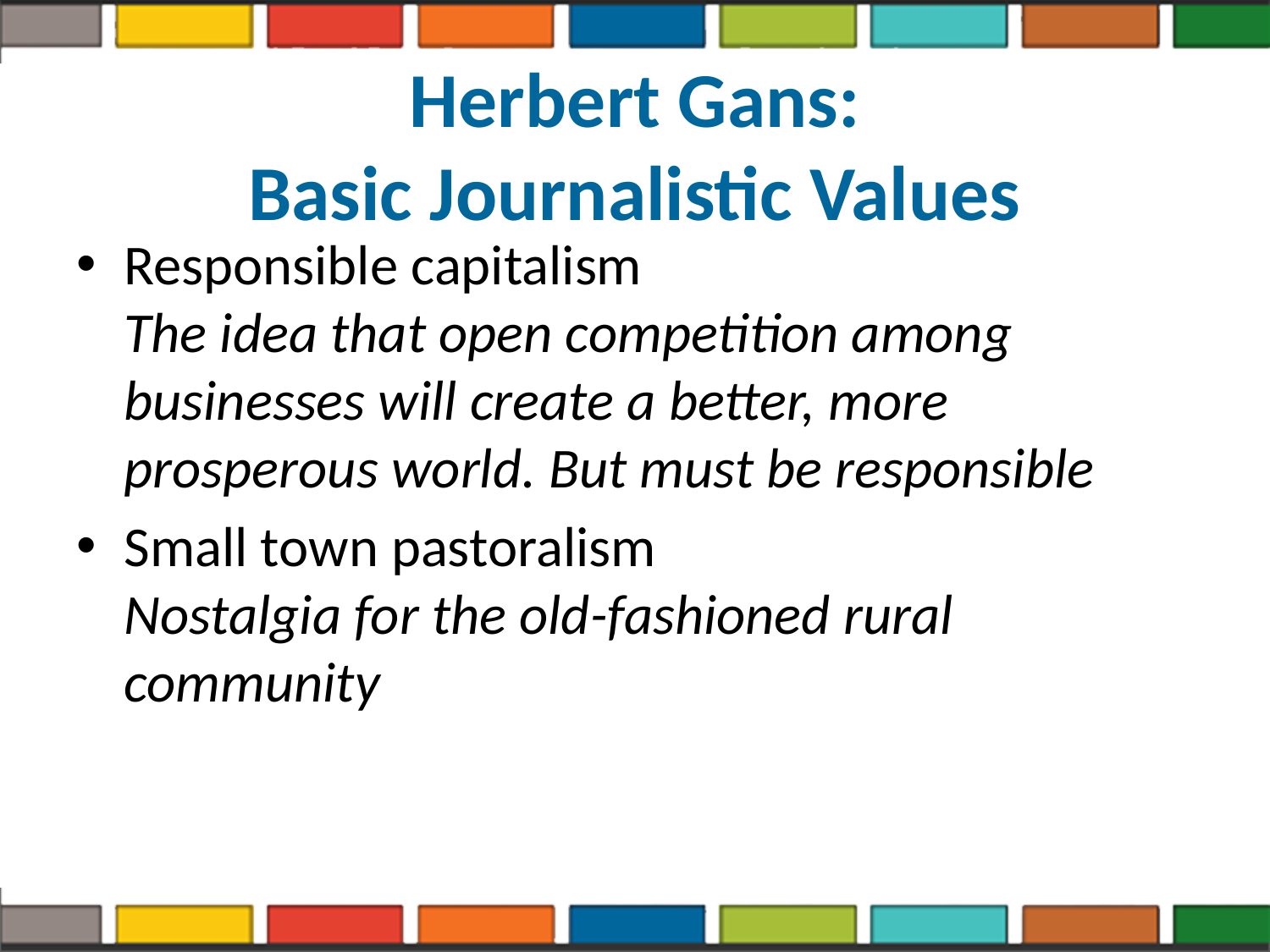

# Herbert Gans: Basic Journalistic Values
Responsible capitalism
The idea that open competition among businesses will create a better, more prosperous world. But must be responsible
Small town pastoralism
Nostalgia for the old-fashioned rural community